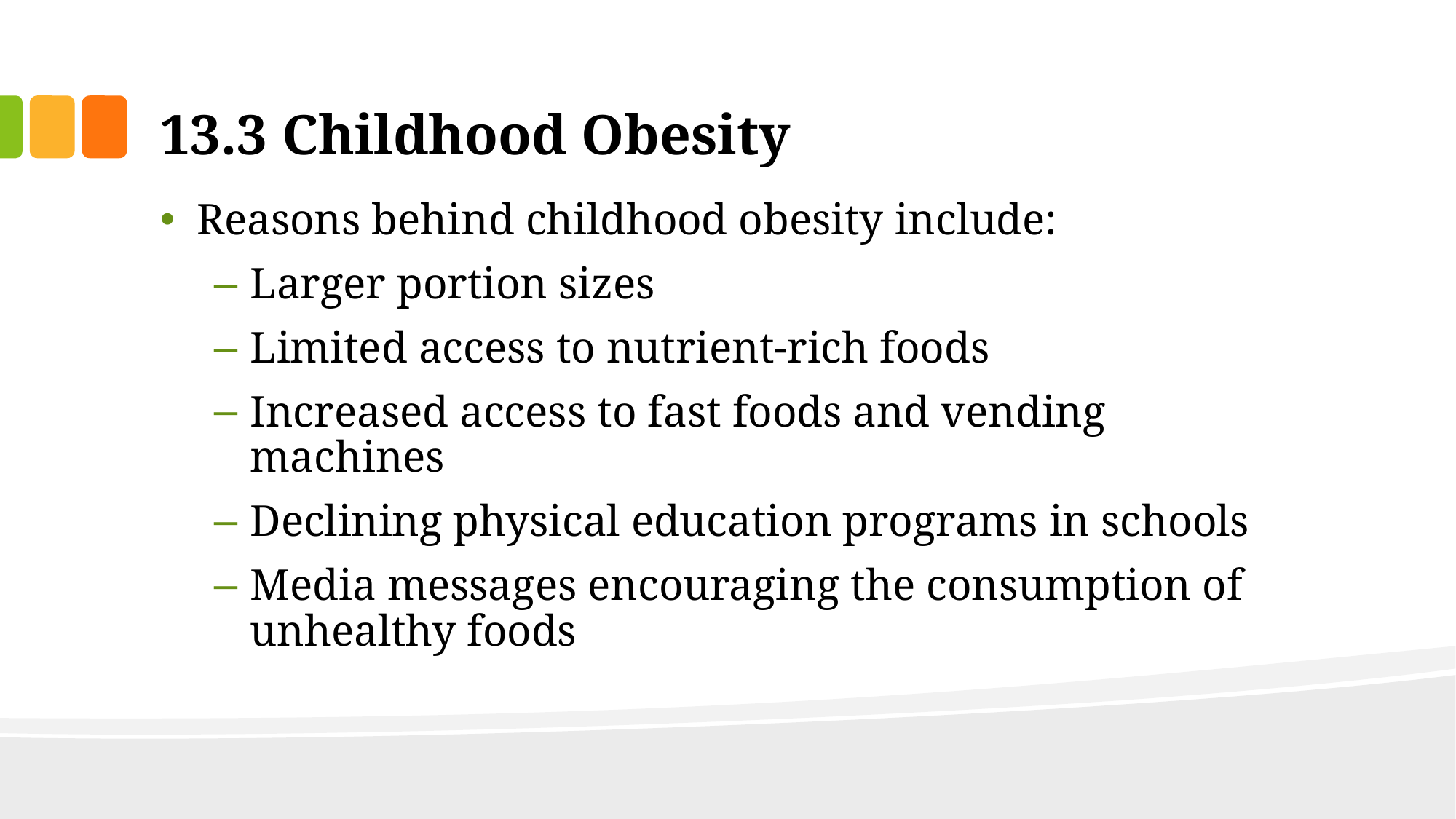

# 13.3 Childhood Obesity
Reasons behind childhood obesity include:
Larger portion sizes
Limited access to nutrient-rich foods
Increased access to fast foods and vending machines
Declining physical education programs in schools
Media messages encouraging the consumption of unhealthy foods